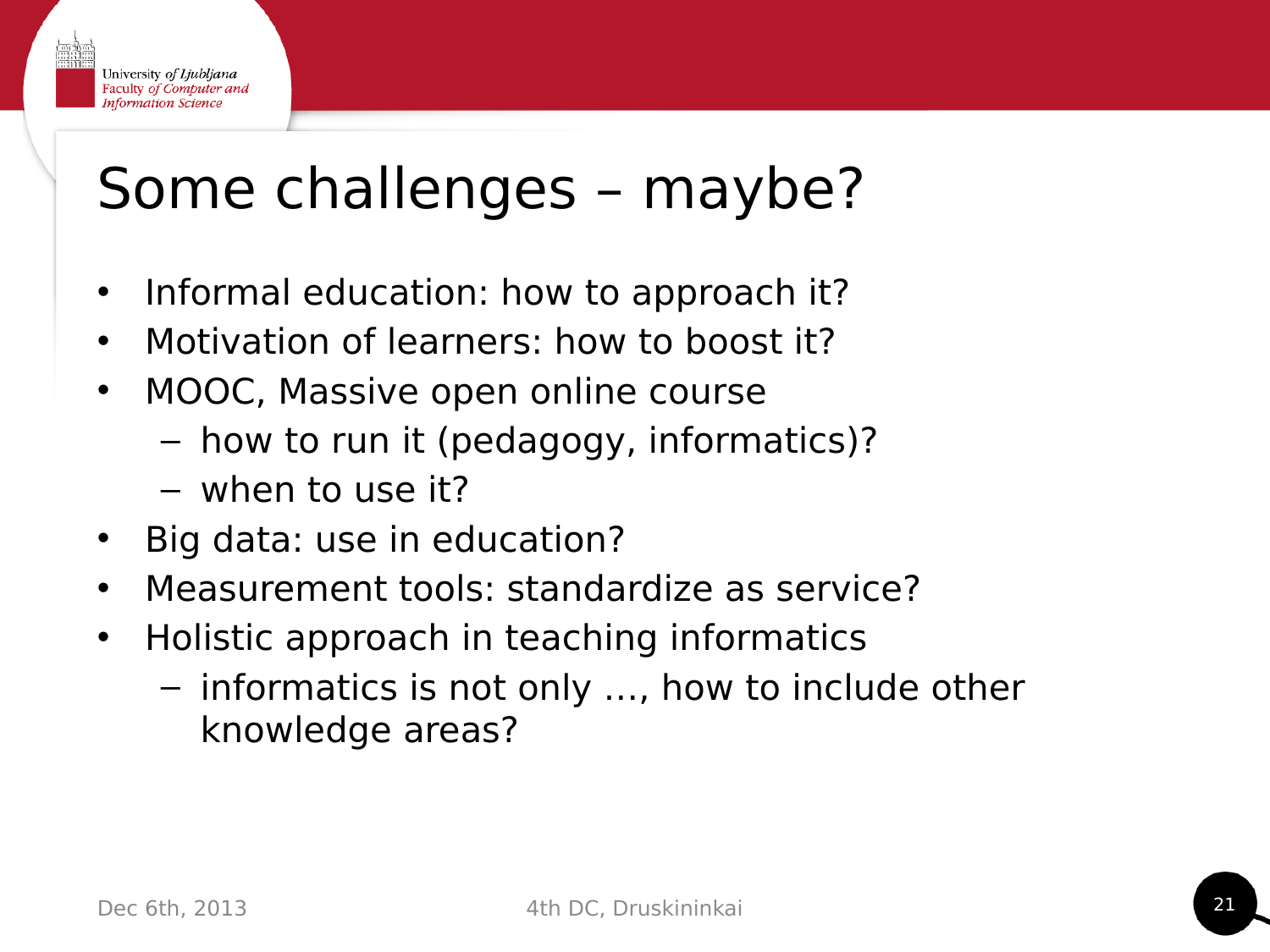

# Some challenges – maybe?
Informal education: how to approach it?
Motivation of learners: how to boost it?
MOOC, Massive open online course
how to run it (pedagogy, informatics)?
when to use it?
Big data: use in education?
Measurement tools: standardize as service?
Holistic approach in teaching informatics
informatics is not only …, how to include other knowledge areas?
21
Dec 6th, 2013
4th DC, Druskininkai